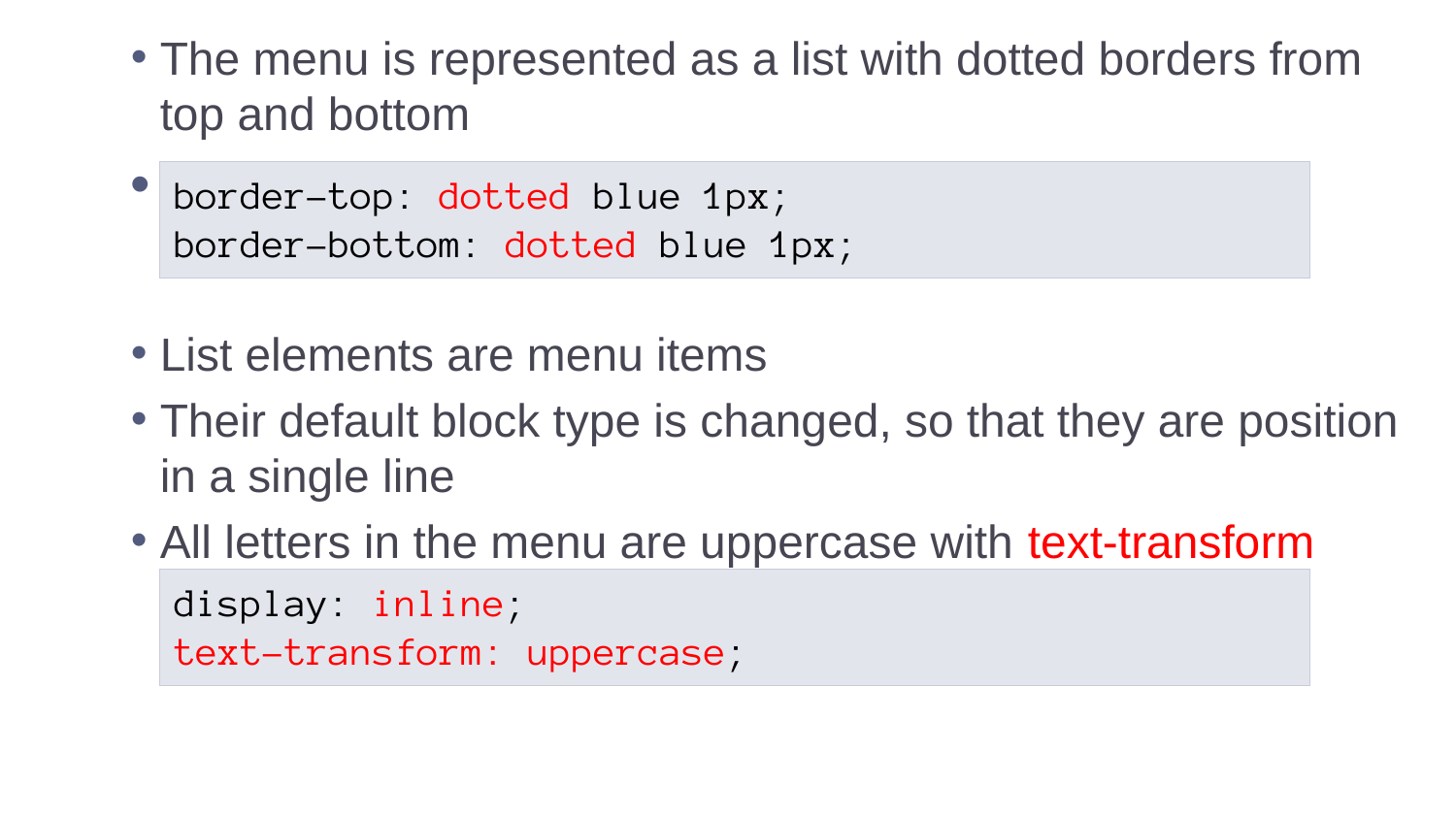

The menu is represented as a list with dotted borders from top and bottom
\

List elements are menu items
Their default block type is changed, so that they are position in a single line
All letters in the menu are uppercase with text-transform
border-top: dotted blue 1px;
border-bottom: dotted blue 1px;
display: inline;
text-transform: uppercase;